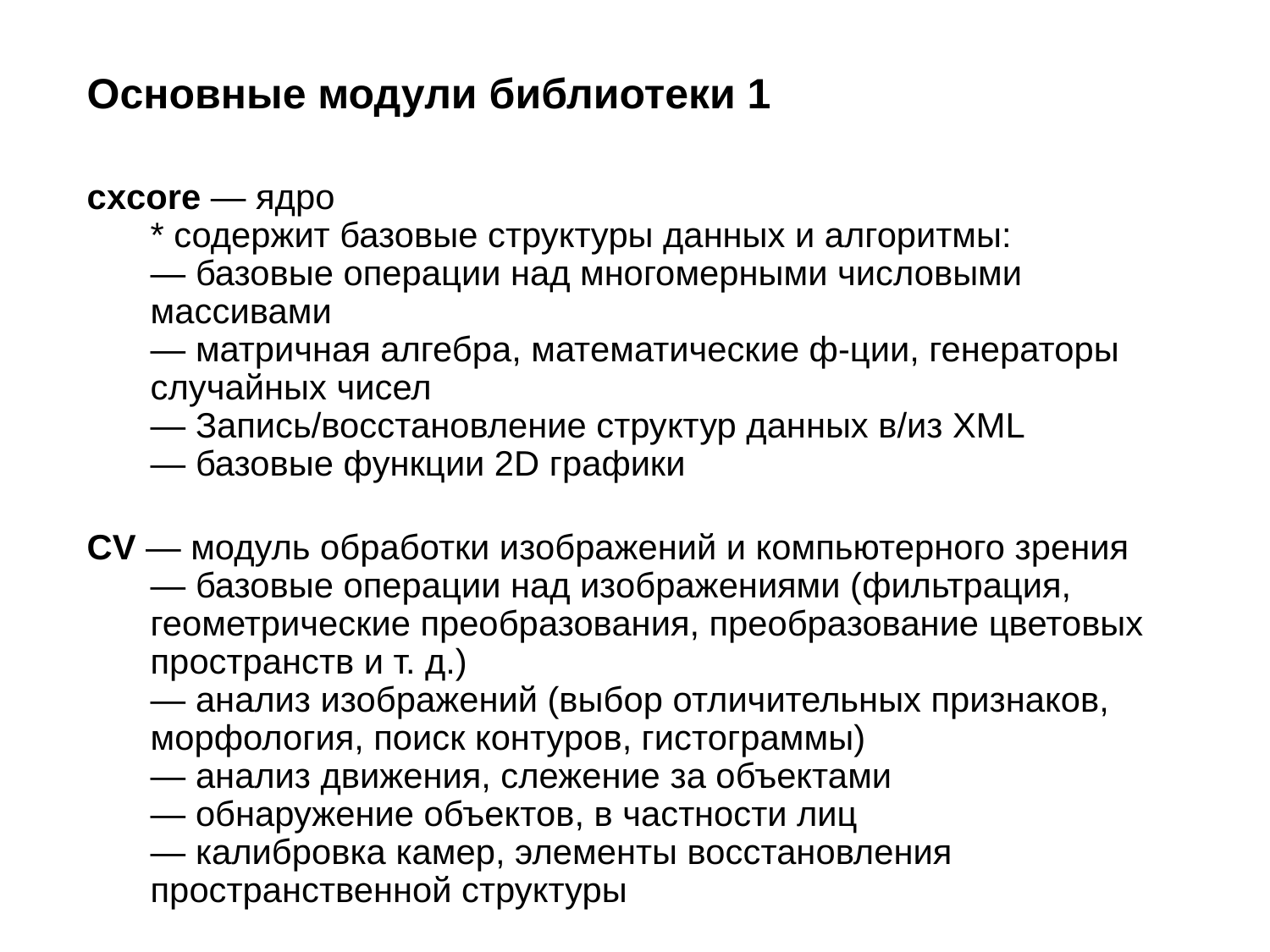

Основные модули библиотеки 1

cxcore — ядро
* содержит базовые структуры данных и алгоритмы:
— базовые операции над многомерными числовыми массивами
— матричная алгебра, математические ф-ции, генераторы случайных чисел
— Запись/восстановление структур данных в/из XML
— базовые функции 2D графики
CV — модуль обработки изображений и компьютерного зрения
— базовые операции над изображениями (фильтрация, геометрические преобразования, преобразование цветовых пространств и т. д.)
— анализ изображений (выбор отличительных признаков, морфология, поиск контуров, гистограммы)
— анализ движения, слежение за объектами
— обнаружение объектов, в частности лиц
— калибровка камер, элементы восстановления пространственной структуры